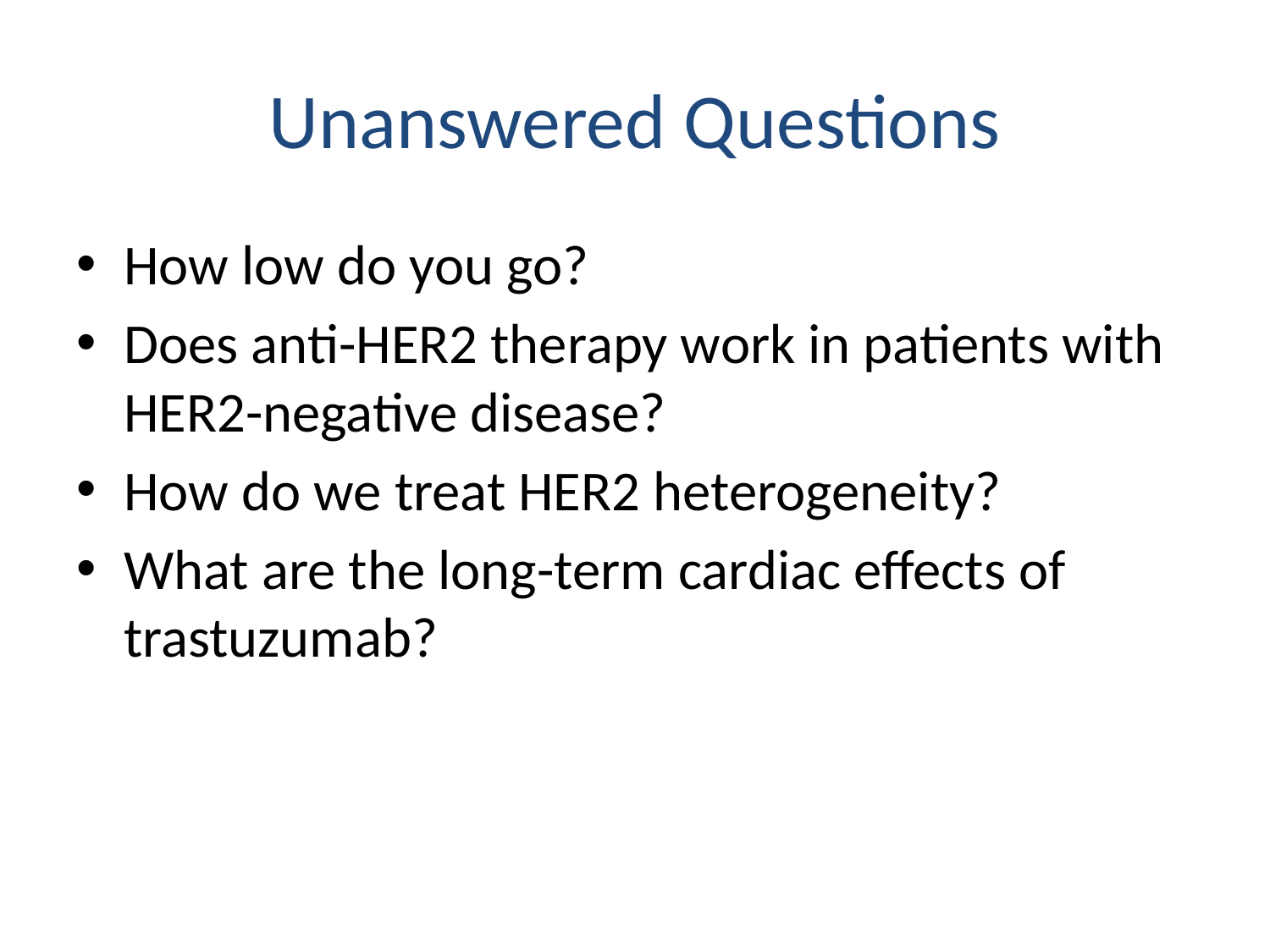

# Unanswered Questions
How low do you go?
Does anti-HER2 therapy work in patients with HER2-negative disease?
How do we treat HER2 heterogeneity?
What are the long-term cardiac effects of trastuzumab?